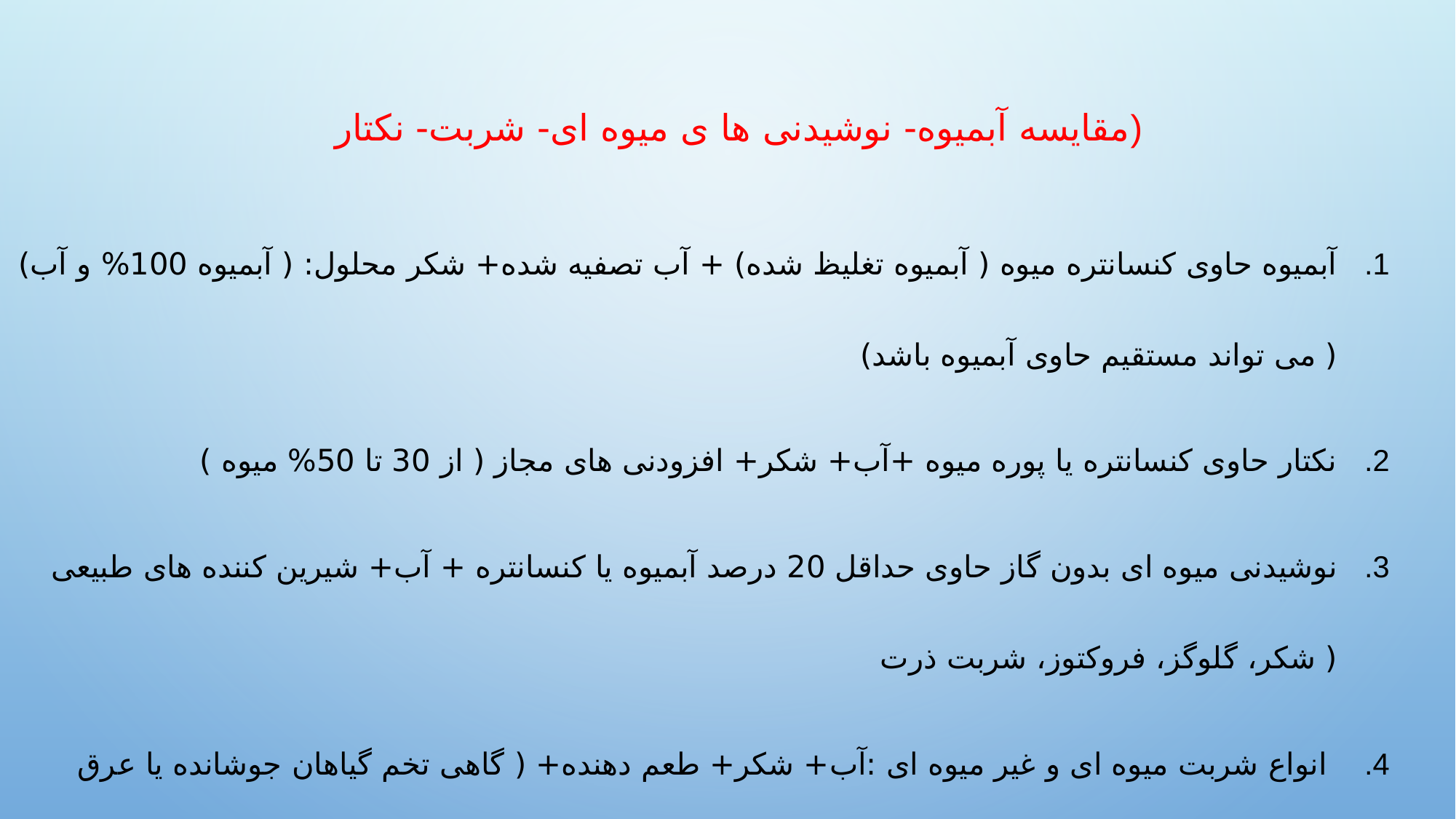

# مقایسه آبمیوه- نوشیدنی ها ی میوه ای- شربت- نکتار)
آبمیوه حاوی کنسانتره میوه ( آبمیوه تغلیظ شده) + آب تصفیه شده+ شکر محلول: ( آبمیوه 100% و آب) ( می تواند مستقیم حاوی آبمیوه باشد)
نکتار حاوی کنسانتره یا پوره میوه +آب+ شکر+ افزودنی های مجاز ( از 30 تا 50% میوه )
نوشیدنی میوه ای بدون گاز حاوی حداقل 20 درصد آبمیوه یا کنسانتره + آب+ شیرین کننده های طبیعی ( شکر، گلوگز، فروکتوز، شربت ذرت
 انواع شربت میوه ای و غیر میوه ای :آب+ شکر+ طعم دهنده+ ( گاهی تخم گیاهان جوشانده یا عرق گیاهان)